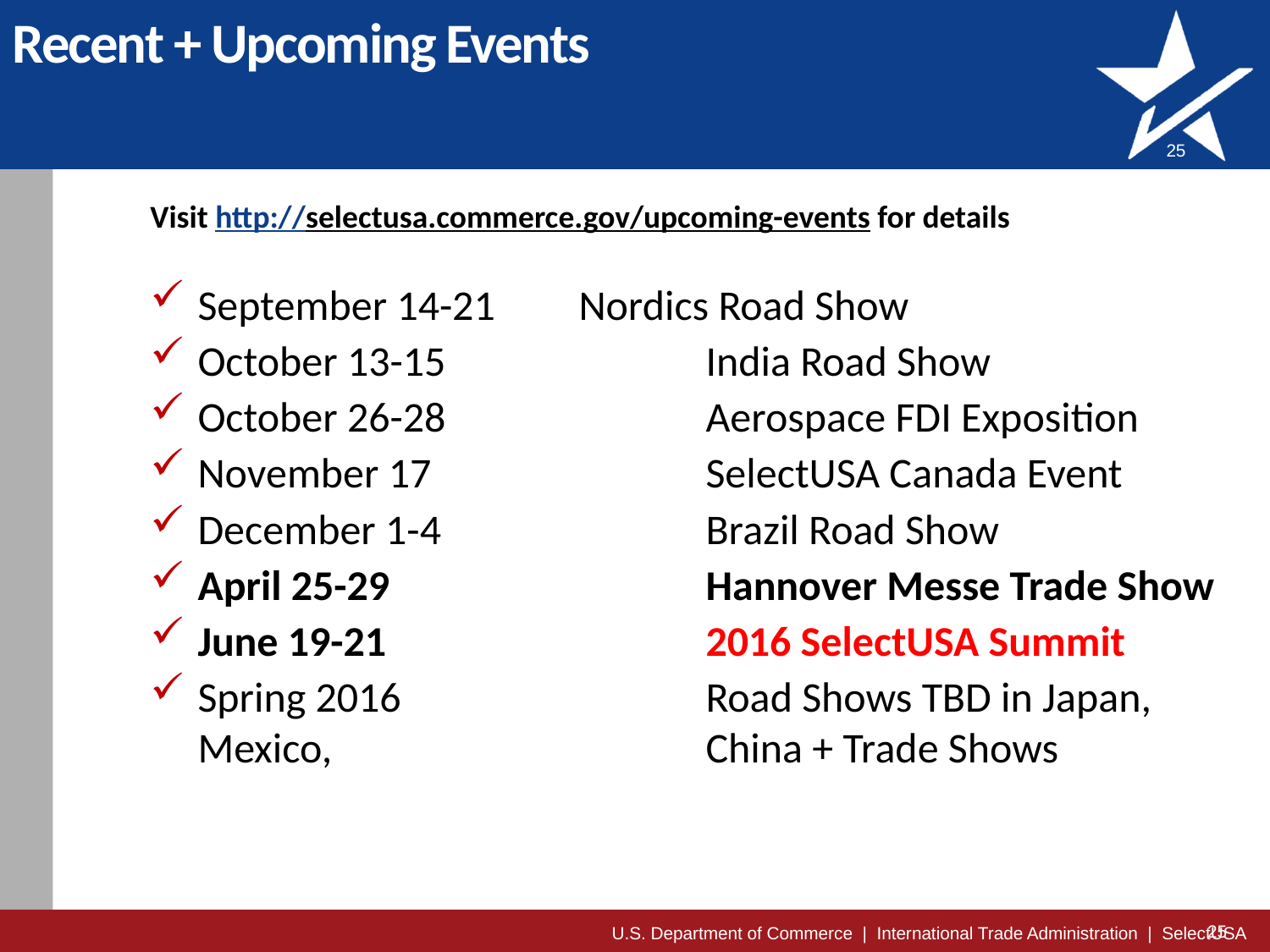

Recent + Upcoming Events
25

Visit http://selectusa.commerce.gov/upcoming-events for details

September 14-21		Nordics Road Show
October 13-15			India Road Show
October 26-28			Aerospace FDI Exposition
November 17			SelectUSA Canada Event
December 1-4			Brazil Road Show
April 25-29 			Hannover Messe Trade Show
June 19-21			2016 SelectUSA Summit
Spring 2016			Road Shows TBD in Japan, Mexico, 			China + Trade Shows

25